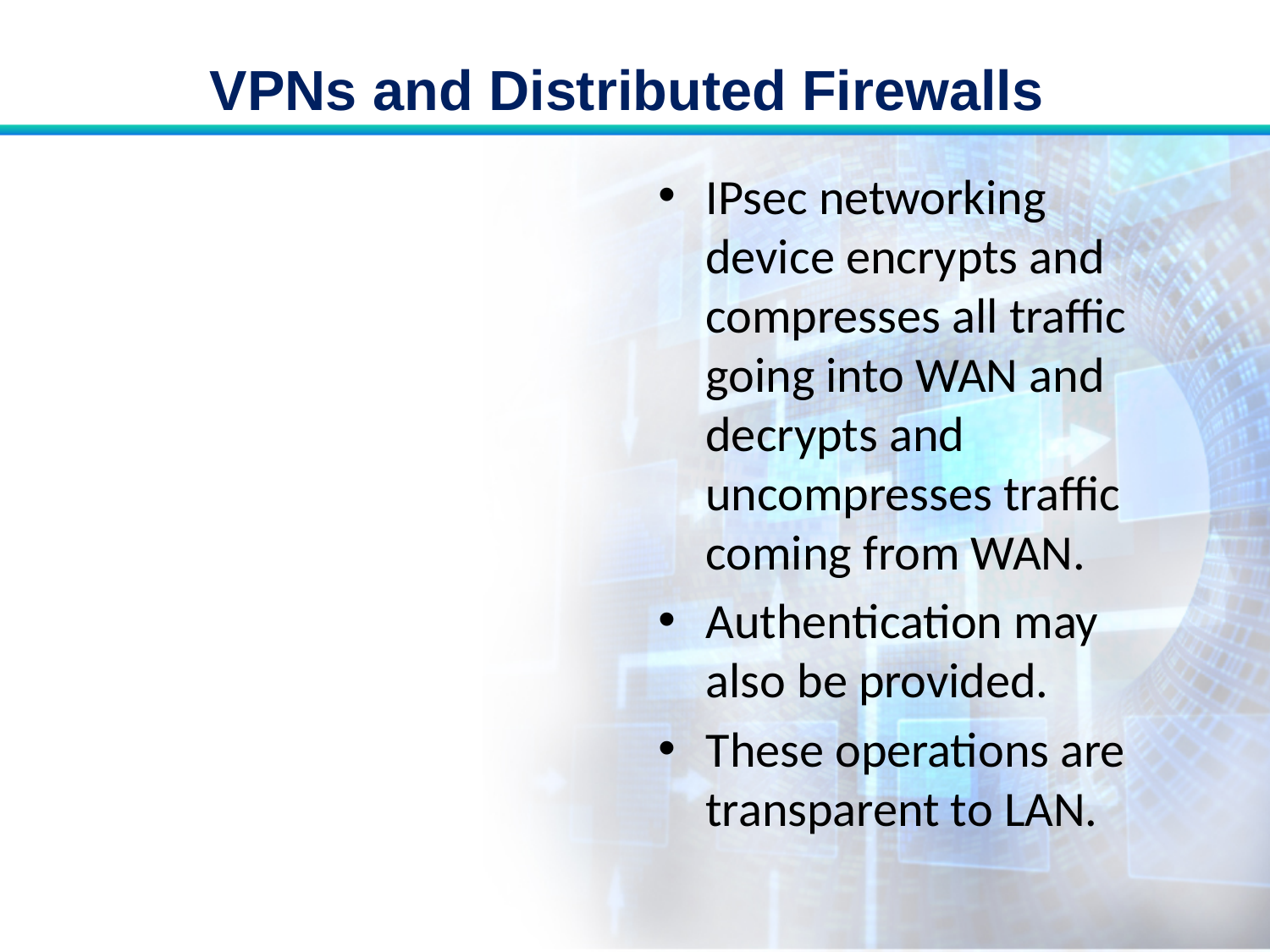

# VPNs and Distributed Firewalls
IPsec networking device encrypts and compresses all traffic going into WAN and decrypts and uncompresses traffic coming from WAN.
Authentication may also be provided.
These operations are transparent to LAN.